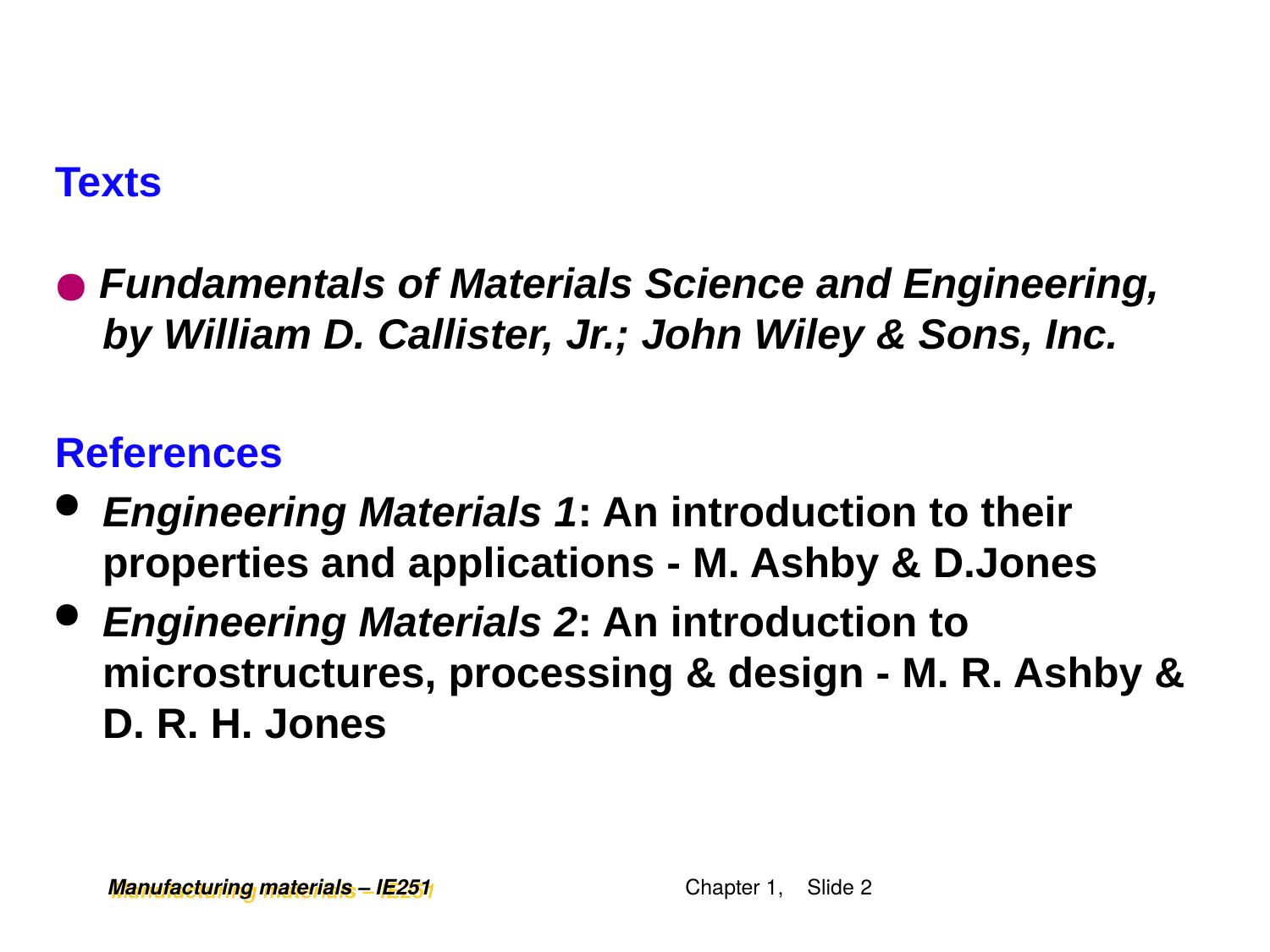

Texts

● Fundamentals of Materials Science and Engineering, by William D. Callister, Jr.; John Wiley & Sons, Inc.

References
Engineering Materials 1: An introduction to their properties and applications - M. Ashby & D.Jones
Engineering Materials 2: An introduction to microstructures, processing & design - M. R. Ashby & D. R. H. Jones
# Visual Materials...